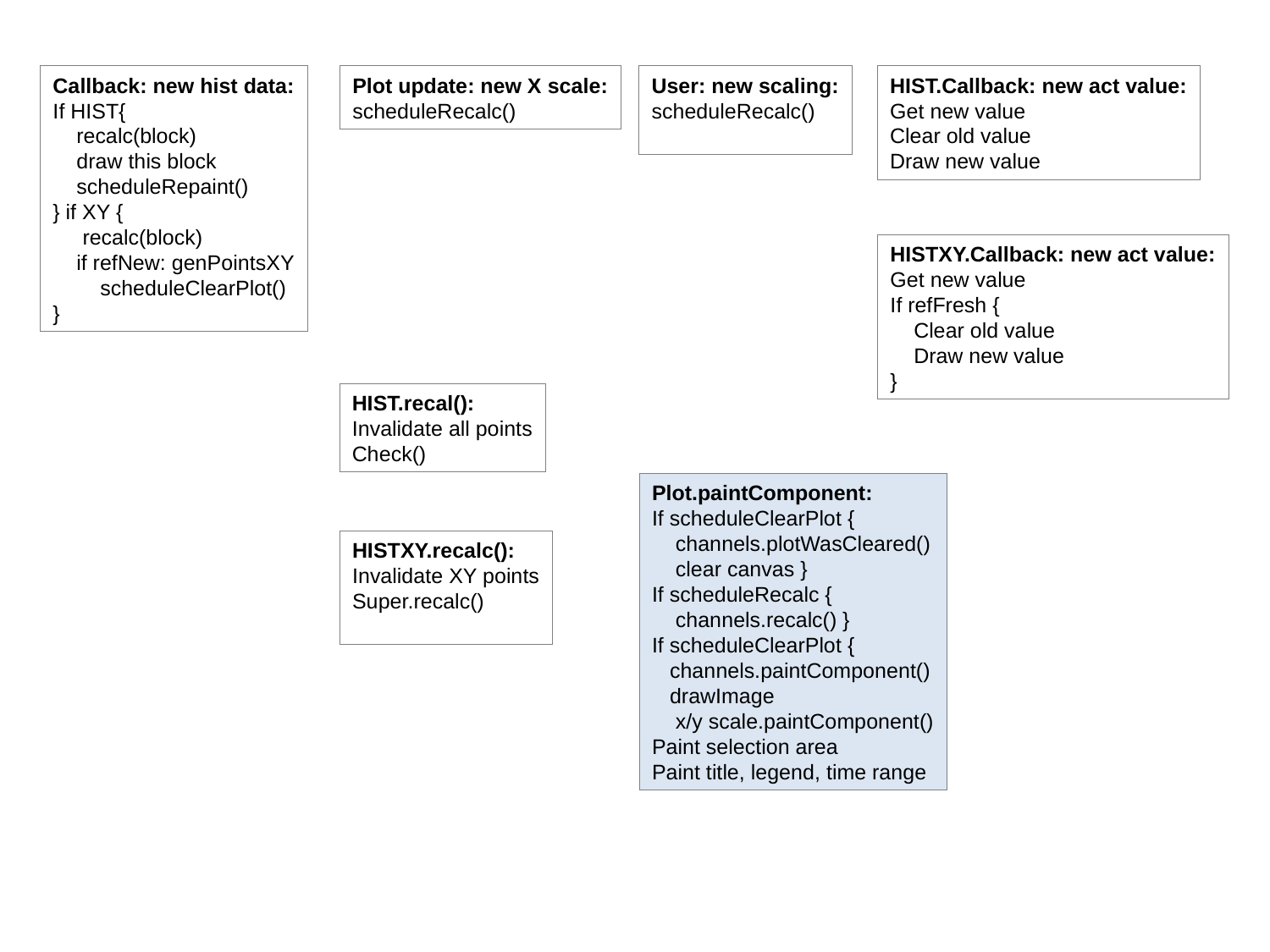

Callback: new hist data:
If HIST{
    recalc(block)
    draw this block
    scheduleRepaint()
} if XY {
     recalc(block)
    if refNew: genPointsXY
        scheduleClearPlot()
}
Plot update: new X scale:
scheduleRecalc()
User: new scaling:
scheduleRecalc()

HIST.Callback: new act value:
Get new value
Clear old value
Draw new value
HISTXY.Callback: new act value:
Get new value
If refFresh {
    Clear old value
    Draw new value
}
HIST.recal():
Invalidate all points
Check()
Plot.paintComponent:
If scheduleClearPlot {
    channels.plotWasCleared()
    clear canvas }
If scheduleRecalc {
    channels.recalc() }
If scheduleClearPlot {
   channels.paintComponent()
   drawImage
    x/y scale.paintComponent()
Paint selection area
Paint title, legend, time range
HISTXY.recalc():
Invalidate XY points
Super.recalc()